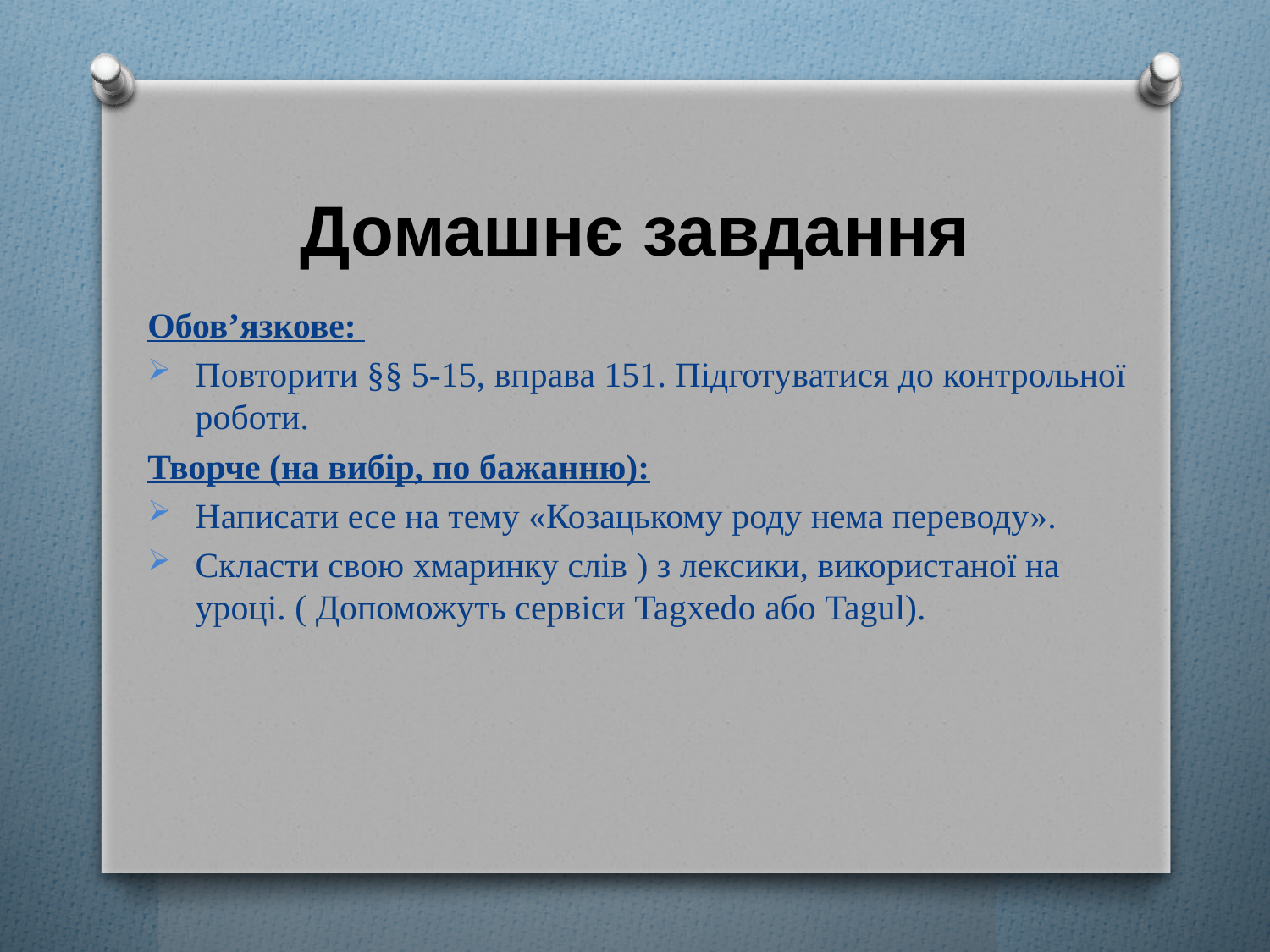

# Домашнє завдання
Обов’язкове:
Повторити §§ 5-15, вправа 151. Підготуватися до контрольної роботи.
Творче (на вибір, по бажанню):
Написати есе на тему «Козацькому роду нема переводу».
Скласти свою хмаринку слів ) з лексики, використаної на уроці. ( Допоможуть сервіси Tagxedo або Tagul).